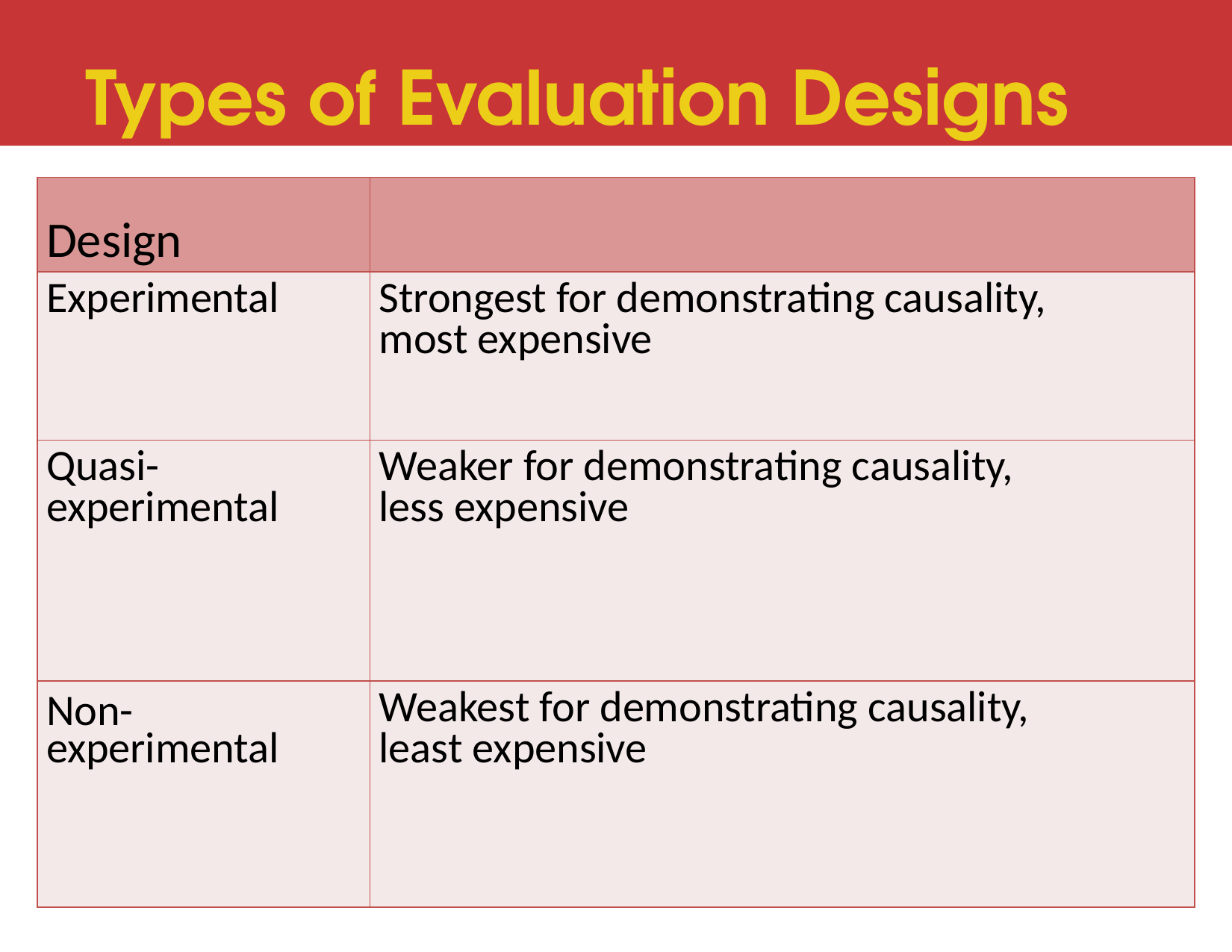

# Types of Evaluation Designs
| Design |  |
| --- | --- |
| Experimental | Strongest for demonstrating causality, most expensive |
| Quasi-experimental | Weaker for demonstrating causality, less expensive |
| Non-experimental | Weakest for demonstrating causality, least expensive |